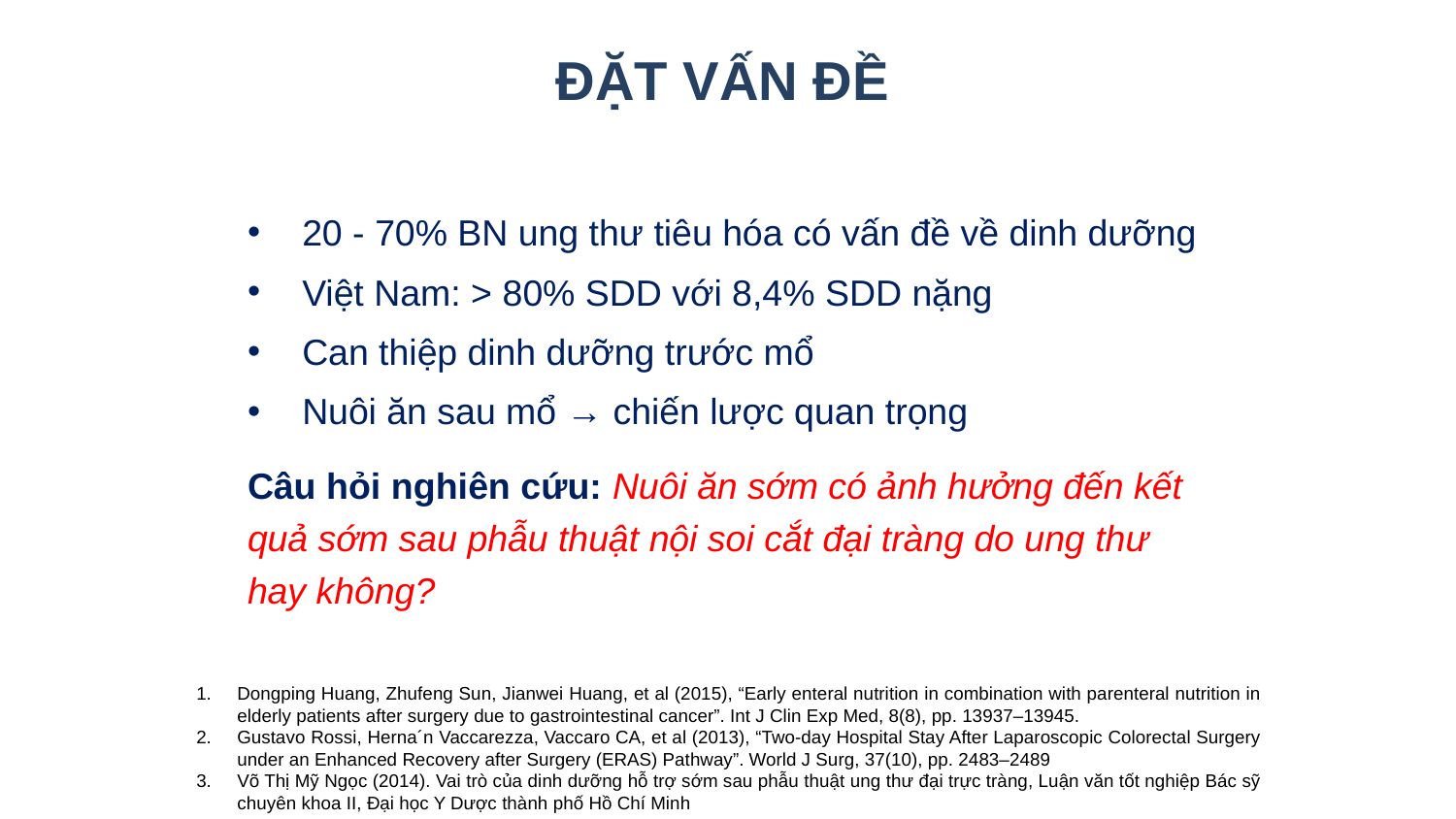

ĐẶT VẤN ĐỀ
20 - 70% BN ung thư tiêu hóa có vấn đề về dinh dưỡng
Việt Nam: > 80% SDD với 8,4% SDD nặng
Can thiệp dinh dưỡng trước mổ
Nuôi ăn sau mổ → chiến lược quan trọng

Câu hỏi nghiên cứu: Nuôi ăn sớm có ảnh hưởng đến kết quả sớm sau phẫu thuật nội soi cắt đại tràng do ung thư hay không?

Dongping Huang, Zhufeng Sun, Jianwei Huang, et al (2015), “Early enteral nutrition in combination with parenteral nutrition in elderly patients after surgery due to gastrointestinal cancer”. Int J Clin Exp Med, 8(8), pp. 13937–13945.
Gustavo Rossi, Herna´n Vaccarezza, Vaccaro CA, et al (2013), “Two-day Hospital Stay After Laparoscopic Colorectal Surgery under an Enhanced Recovery after Surgery (ERAS) Pathway”. World J Surg, 37(10), pp. 2483–2489
Võ Thị Mỹ Ngọc (2014). Vai trò của dinh dưỡng hỗ trợ sớm sau phẫu thuật ung thư đại trực tràng, Luận văn tốt nghiệp Bác sỹ chuyên khoa II, Đại học Y Dược thành phố Hồ Chí Minh